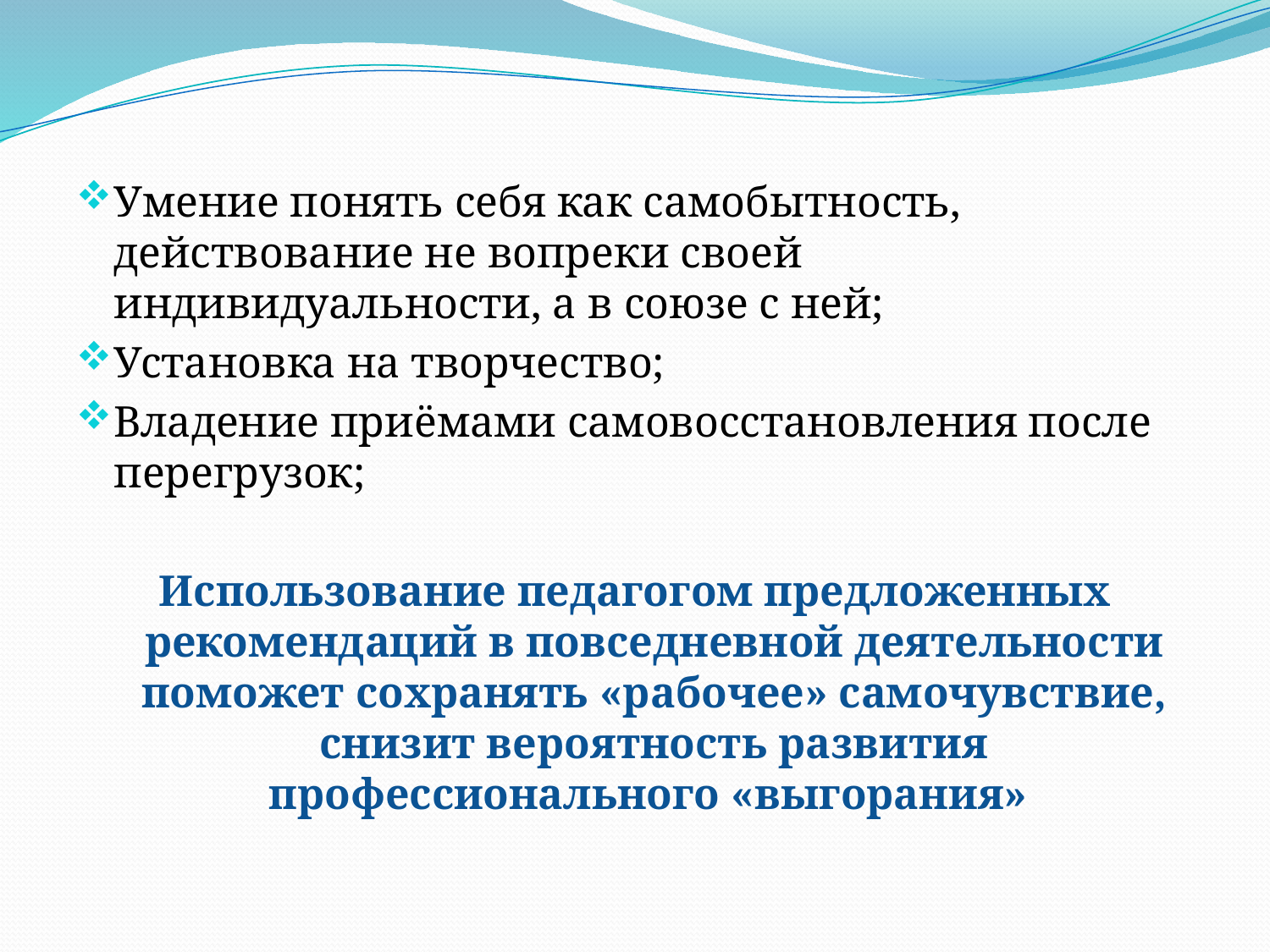

#
Умение понять себя как самобытность, действование не вопреки своей индивидуальности, а в союзе с ней;
Установка на творчество;
Владение приёмами самовосстановления после перегрузок;

Использование педагогом предложенных рекомендаций в повседневной деятельности поможет сохранять «рабочее» самочувствие, снизит вероятность развития профессионального «выгорания»